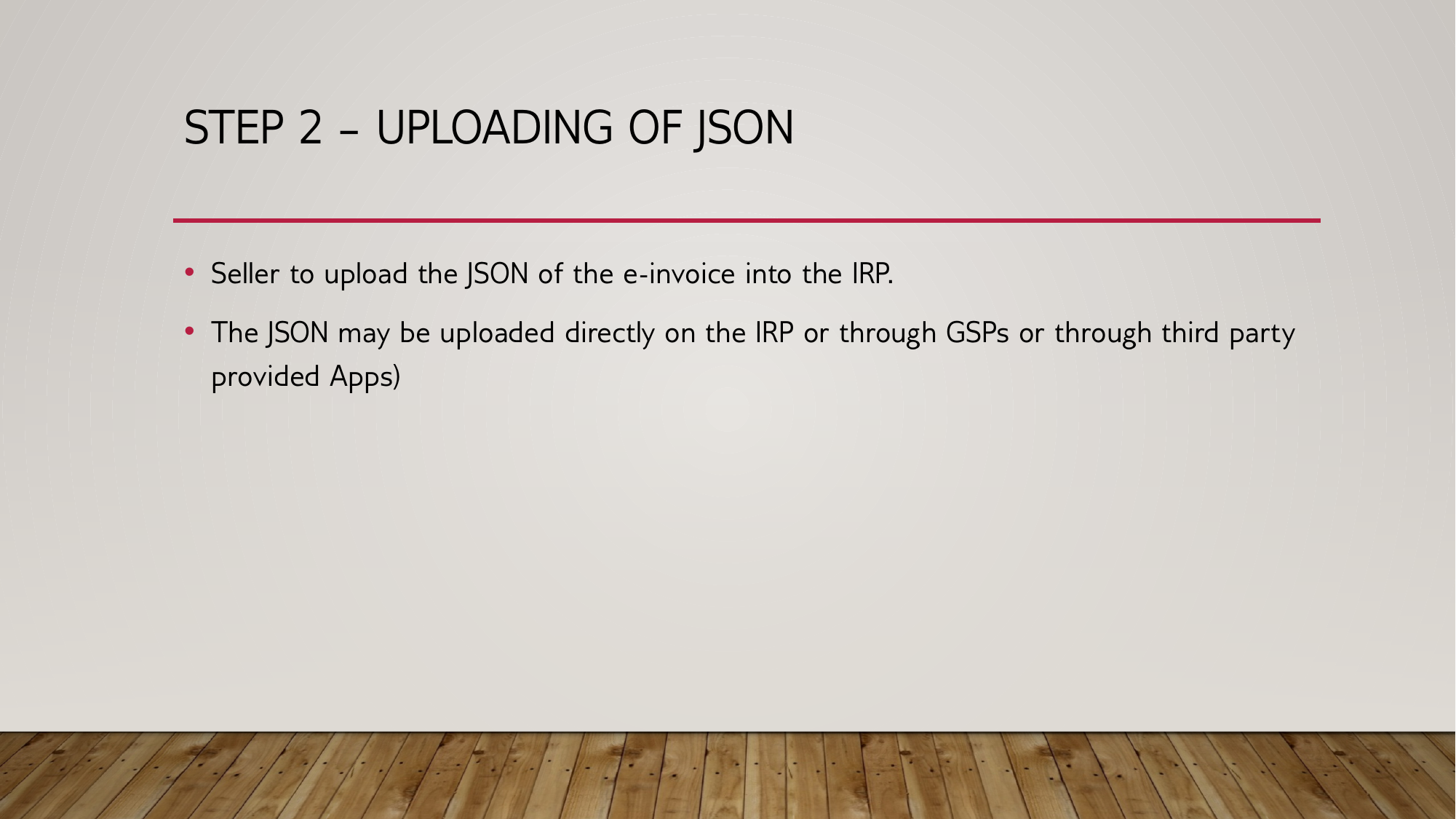

# STEP 2 – Uploading of JSON
Seller to upload the JSON of the e-invoice into the IRP.
The JSON may be uploaded directly on the IRP or through GSPs or through third party provided Apps)